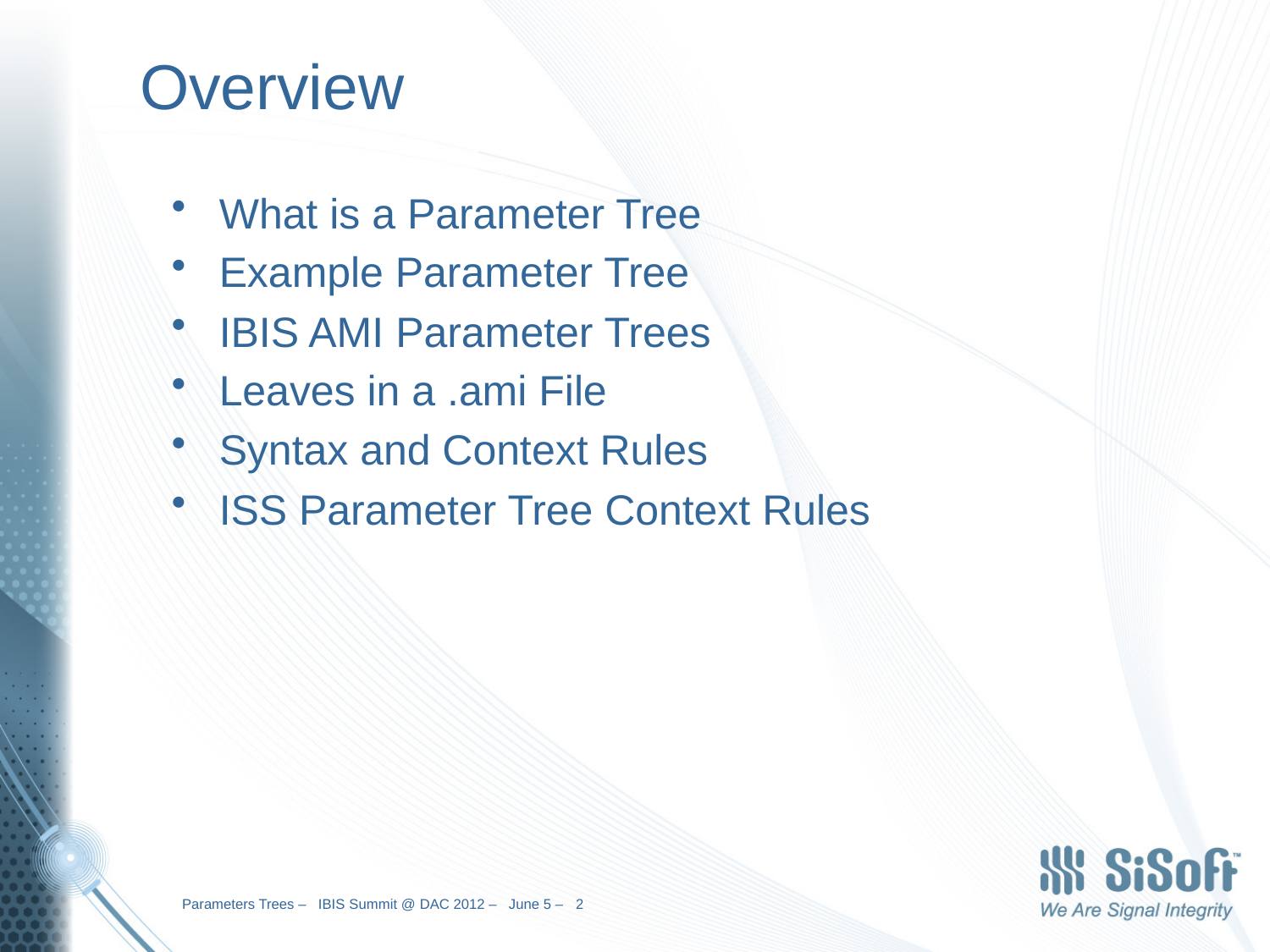

# Overview
What is a Parameter Tree
Example Parameter Tree
IBIS AMI Parameter Trees
Leaves in a .ami File
Syntax and Context Rules
ISS Parameter Tree Context Rules

Parameters Trees –   IBIS Summit @ DAC 2012 –   June 5 –   2